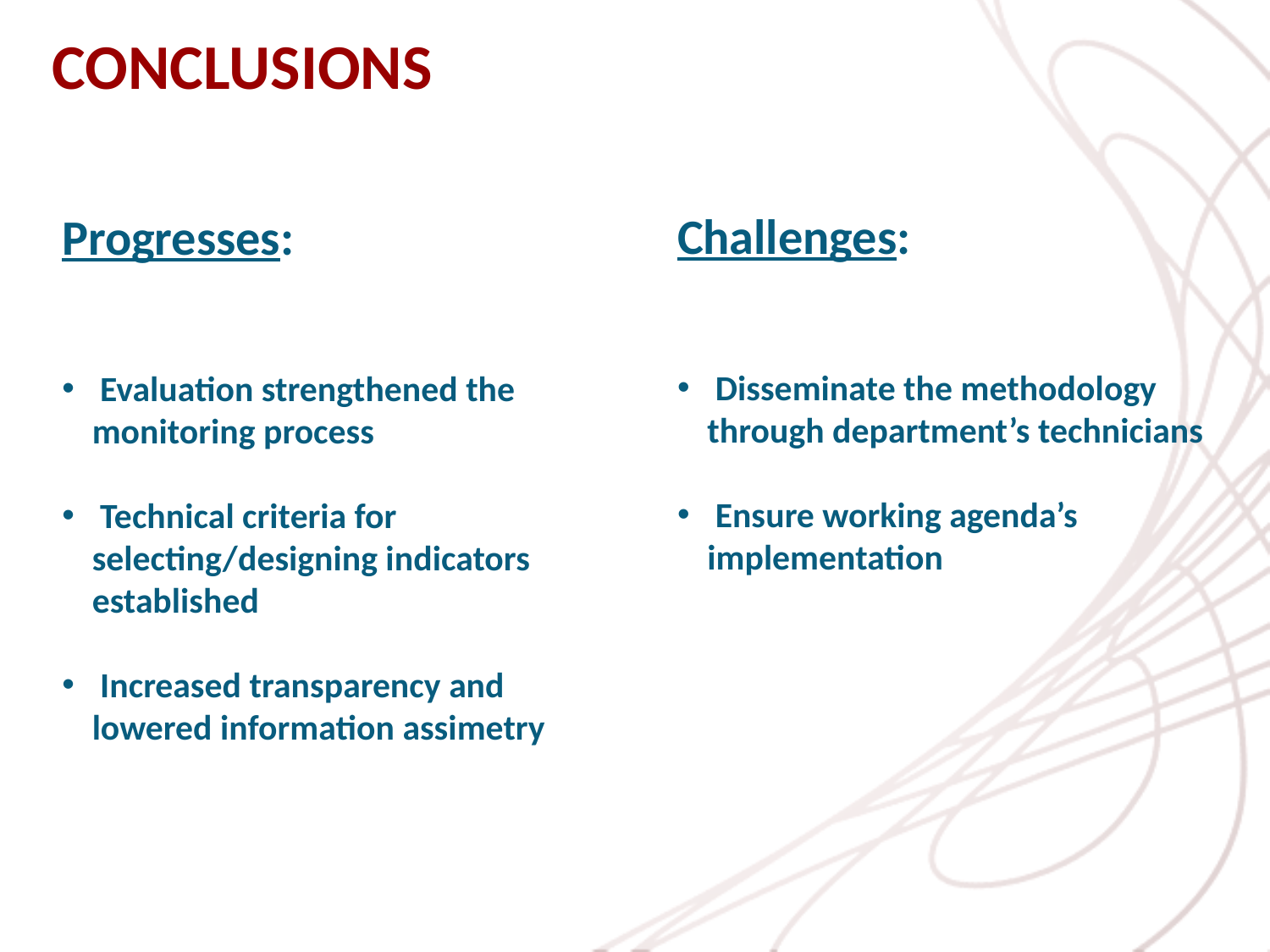

CONCLUSIONS
Challenges:

 Disseminate the methodology through department’s technicians

 Ensure working agenda’s implementation

Progresses:

 Evaluation strengthened the monitoring process

 Technical criteria for selecting/designing indicators established

 Increased transparency and lowered information assimetry